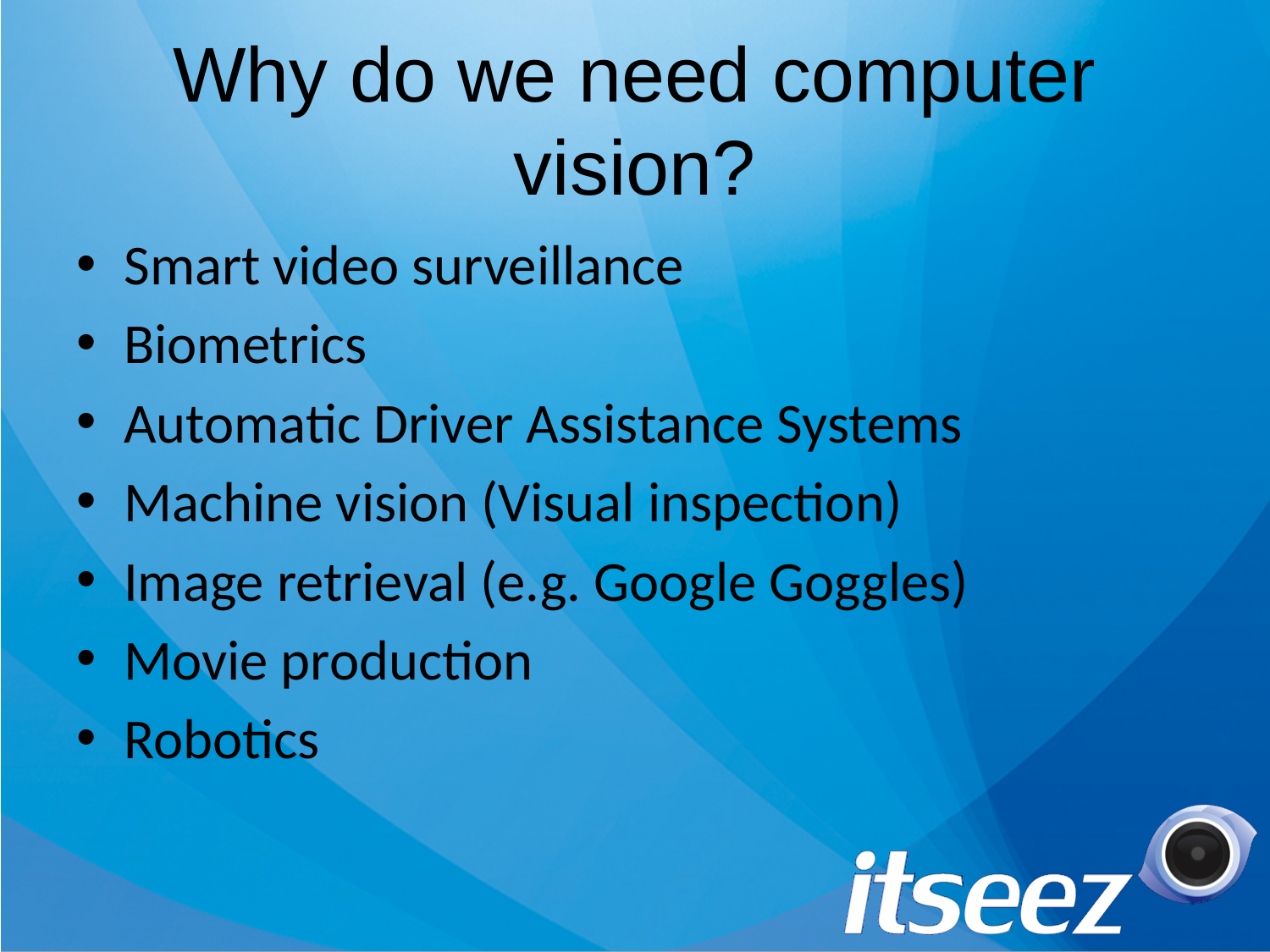

# Why do we need computer vision?
Smart video surveillance
Biometrics
Automatic Driver Assistance Systems
Machine vision (Visual inspection)
Image retrieval (e.g. Google Goggles)
Movie production
Robotics